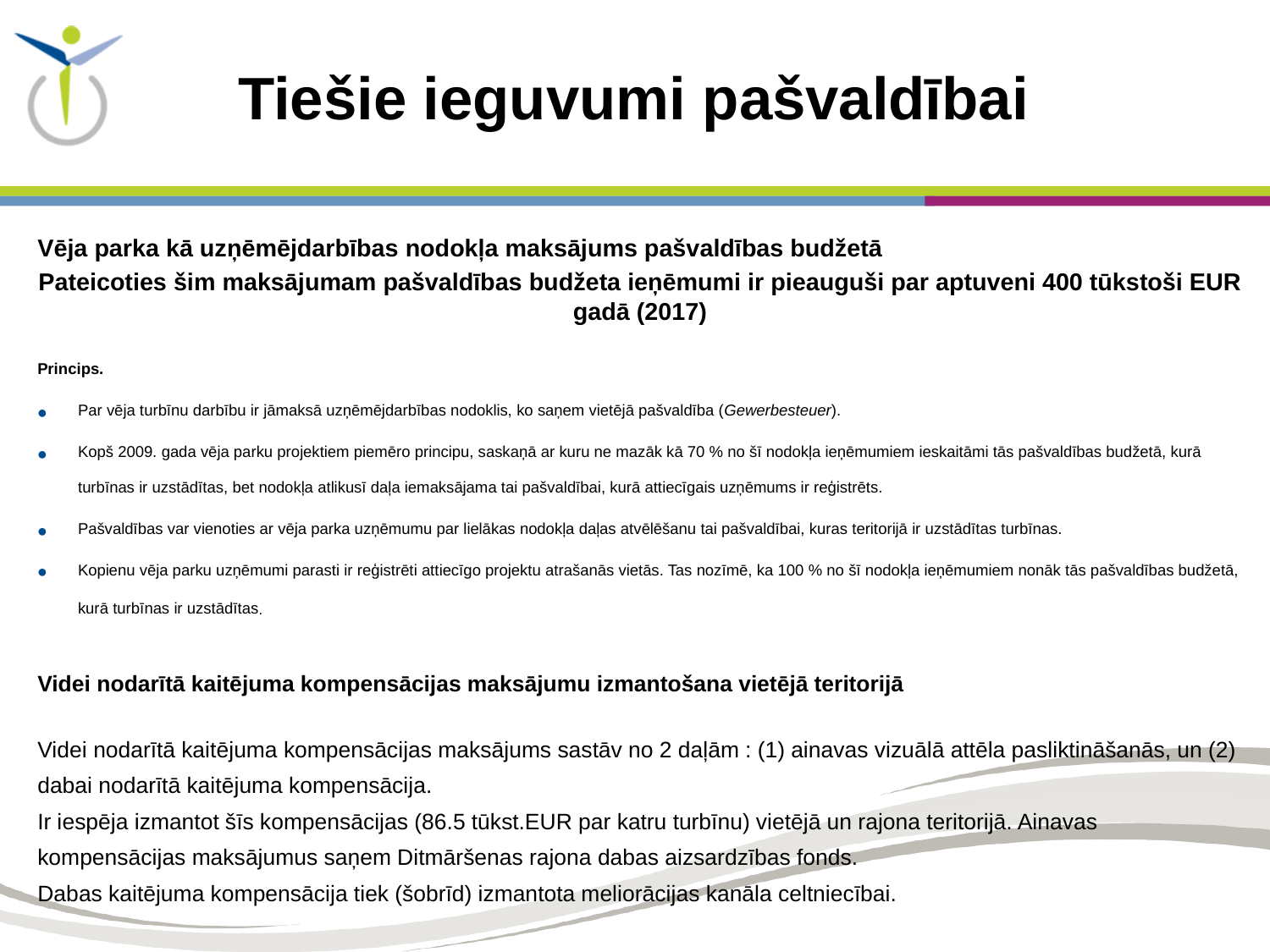

# Tiešie ieguvumi pašvaldībai
Vēja parka kā uzņēmējdarbības nodokļa maksājums pašvaldības budžetā
Pateicoties šim maksājumam pašvaldības budžeta ieņēmumi ir pieauguši par aptuveni 400 tūkstoši EUR gadā (2017)

Princips.
Par vēja turbīnu darbību ir jāmaksā uzņēmējdarbības nodoklis, ko saņem vietējā pašvaldība (Gewerbesteuer).
Kopš 2009. gada vēja parku projektiem piemēro principu, saskaņā ar kuru ne mazāk kā 70 % no šī nodokļa ieņēmumiem ieskaitāmi tās pašvaldības budžetā, kurā turbīnas ir uzstādītas, bet nodokļa atlikusī daļa iemaksājama tai pašvaldībai, kurā attiecīgais uzņēmums ir reģistrēts.
Pašvaldības var vienoties ar vēja parka uzņēmumu par lielākas nodokļa daļas atvēlēšanu tai pašvaldībai, kuras teritorijā ir uzstādītas turbīnas.
Kopienu vēja parku uzņēmumi parasti ir reģistrēti attiecīgo projektu atrašanās vietās. Tas nozīmē, ka 100 % no šī nodokļa ieņēmumiem nonāk tās pašvaldības budžetā, kurā turbīnas ir uzstādītas.

Videi nodarītā kaitējuma kompensācijas maksājumu izmantošana vietējā teritorijā

Videi nodarītā kaitējuma kompensācijas maksājums sastāv no 2 daļām : (1) ainavas vizuālā attēla pasliktināšanās, un (2) dabai nodarītā kaitējuma kompensācija.
Ir iespēja izmantot šīs kompensācijas (86.5 tūkst.EUR par katru turbīnu) vietējā un rajona teritorijā. Ainavas kompensācijas maksājumus saņem Ditmāršenas rajona dabas aizsardzības fonds.
Dabas kaitējuma kompensācija tiek (šobrīd) izmantota meliorācijas kanāla celtniecībai.